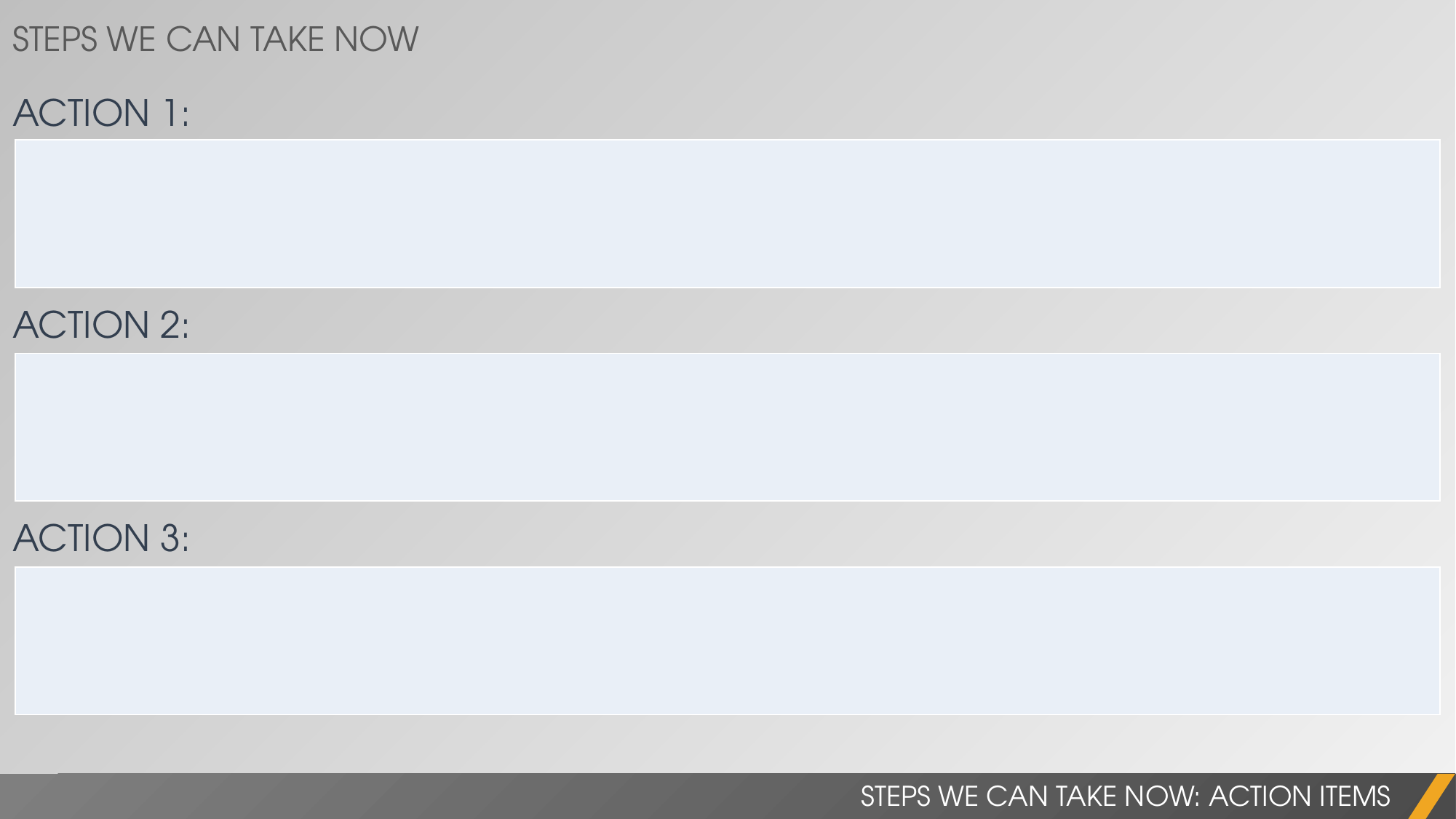

STEPS WE CAN TAKE NOW
ACTION 1:
|  |
| --- |
ACTION 2:
|  |
| --- |
ACTION 3:
|  |
| --- |
STEPS WE CAN TAKE NOW: ACTION ITEMS